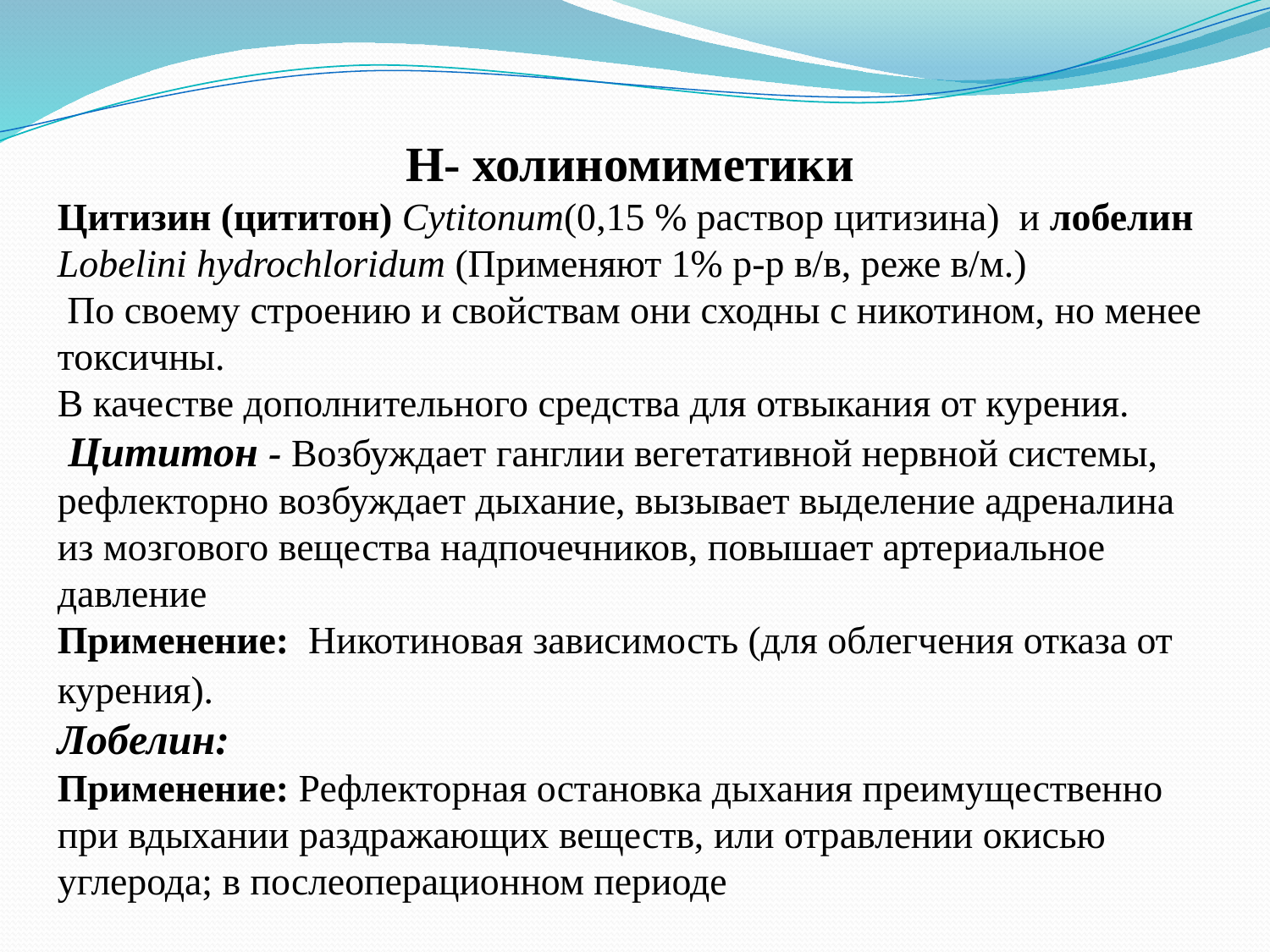

Н- холиномиметики
Цитизин (цититон) Cytitonum(0,15 % раствор цитизина)  и лобелин Lobelini hydrochloridum (Применяют 1% р-р в/в, реже в/м.)
 По своему строению и свойствам они сходны с никотином, но менее токсичны.
В качестве дополнительного средства для отвыкания от курения.
 Цититон - Возбуждает ганглии вегетативной нервной системы, рефлекторно возбуждает дыхание, вызывает выделение адреналина из мозгового вещества надпочечников, повышает артериальное давление
Применение:  Никотиновая зависимость (для облегчения отказа от курения).
Лобелин:
Применение: Рефлекторная остановка дыхания преимущественно при вдыхании раздражающих веществ, или отравлении окисью углерода; в послеоперационном периоде